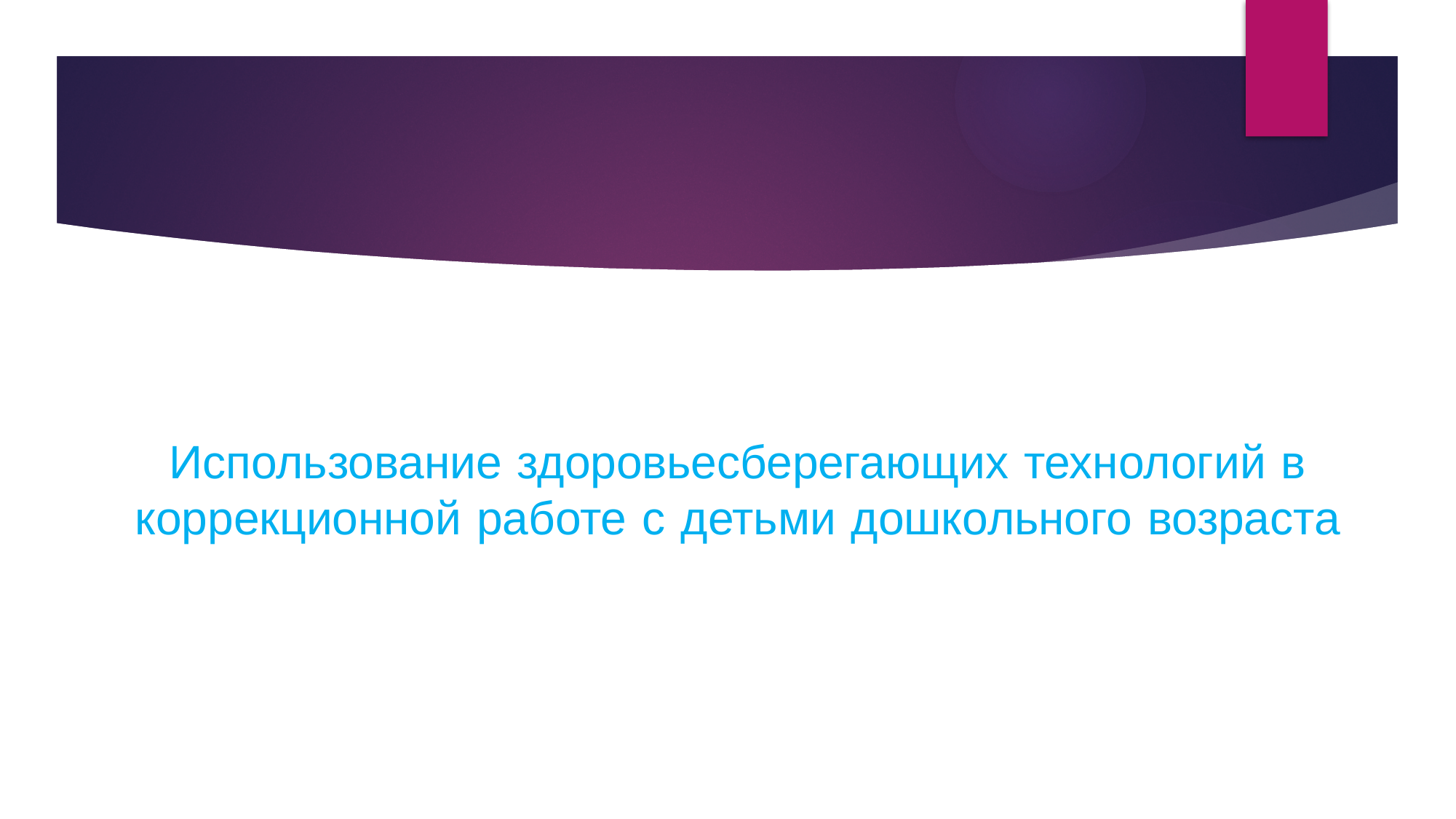

# Использование здоровьесберегающих технологий в коррекционной работе с детьми дошкольного возраста